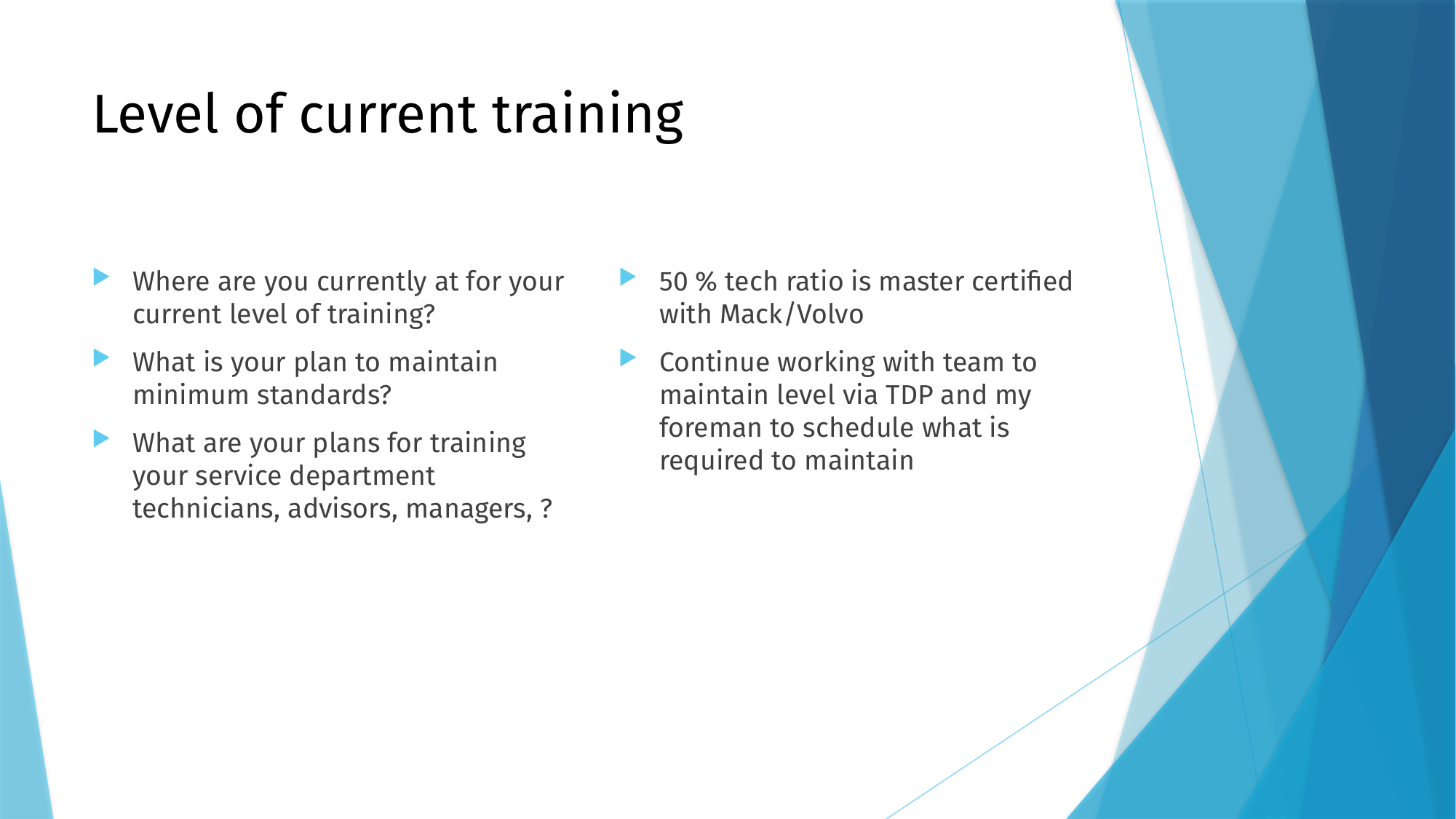

# Level of current training
Where are you currently at for your current level of training?
What is your plan to maintain minimum standards?
What are your plans for training  your service department technicians, advisors, managers, ?

50 % tech ratio is master certified with Mack/Volvo
Continue working with team to maintain level via TDP and my foreman to schedule what is required to maintain